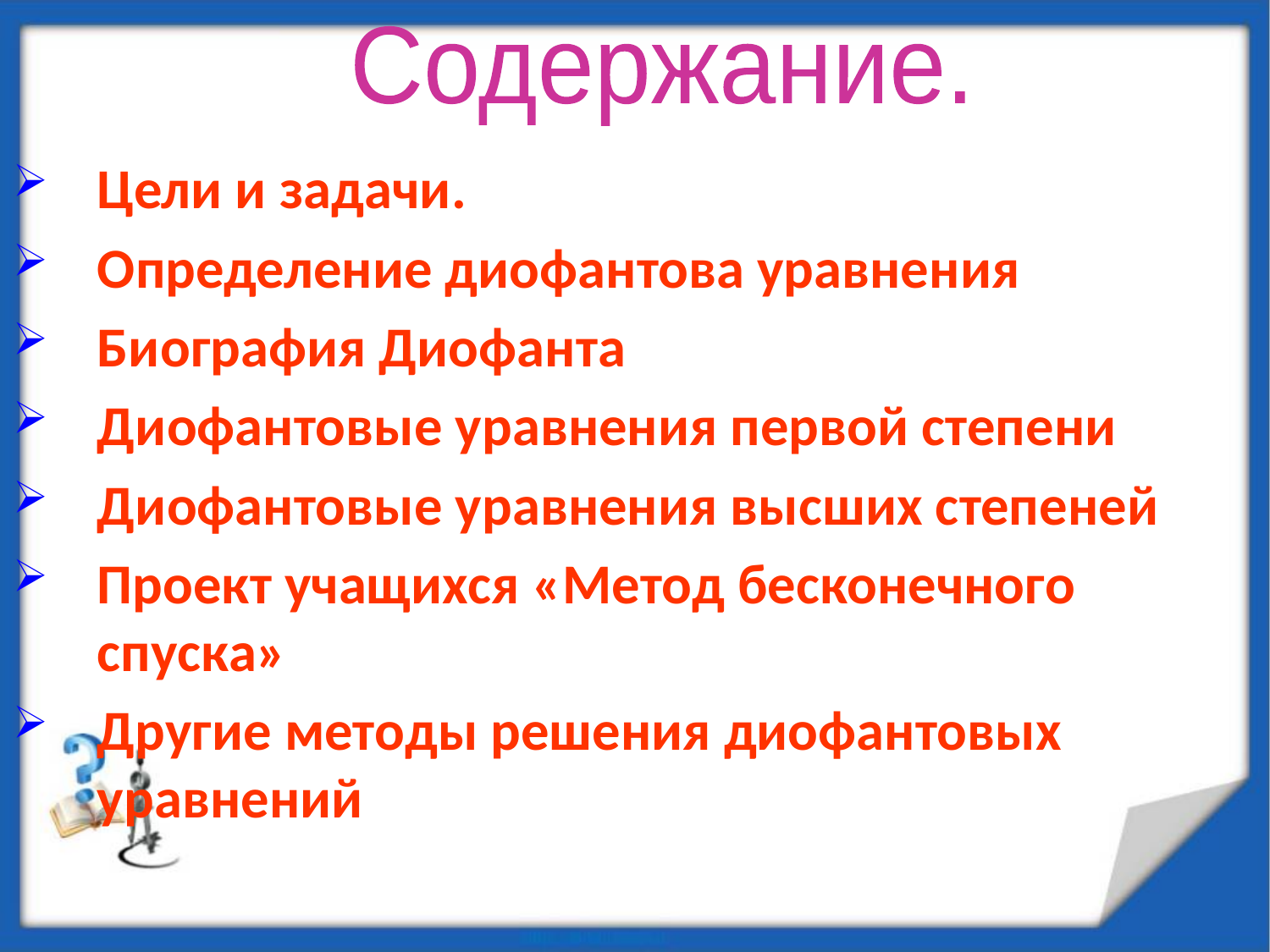

Содержание.
Цели и задачи.
Определение диофантова уравнения
Биография Диофанта
Диофантовые уравнения первой степени
Диофантовые уравнения высших степеней
Проект учащихся «Метод бесконечного спуска»
Другие методы решения диофантовых уравнений